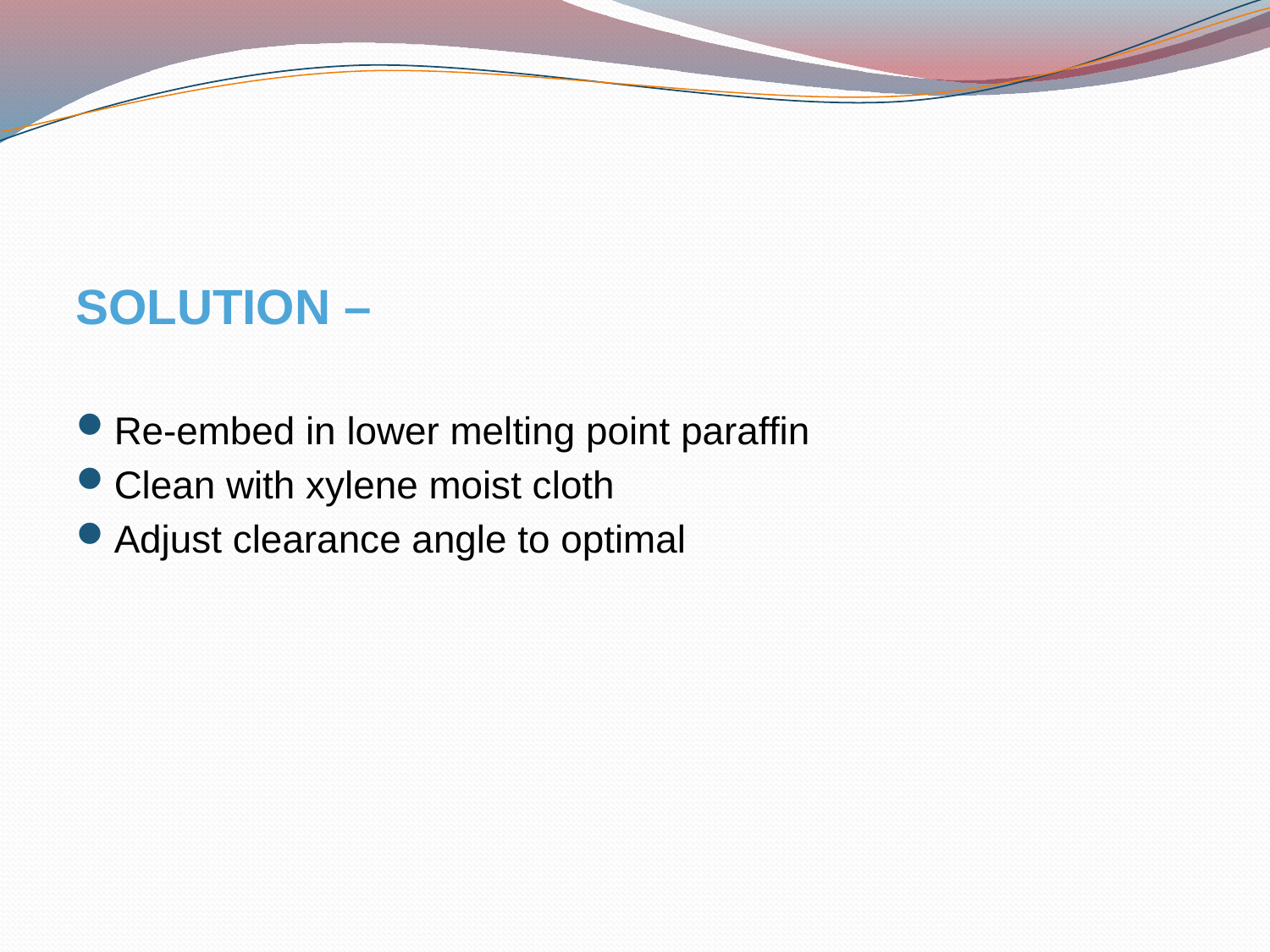

SOLUTION –

Re-embed in lower melting point paraffin
Clean with xylene moist cloth
Adjust clearance angle to optimal